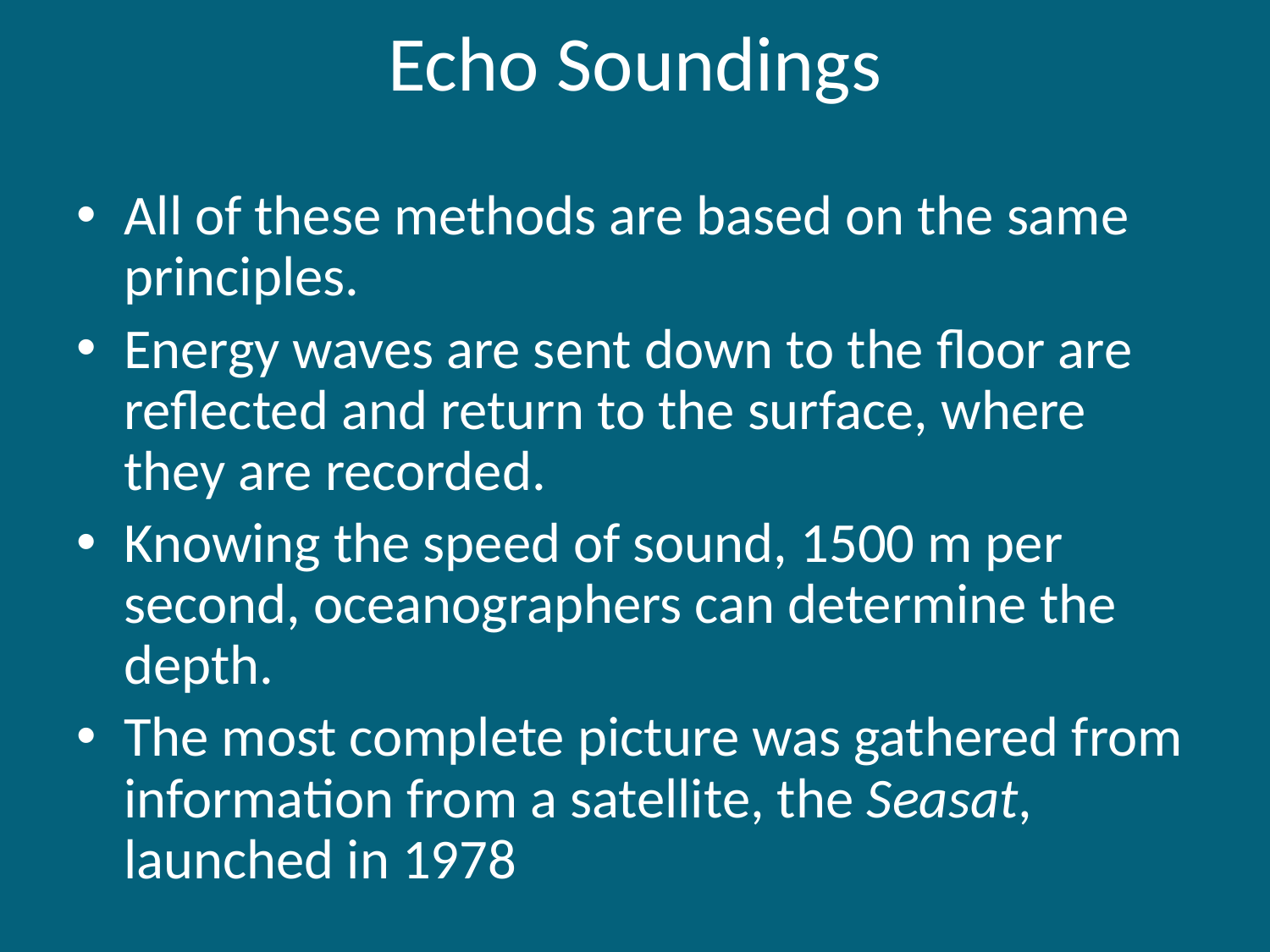

# Echo Soundings
All of these methods are based on the same principles.
Energy waves are sent down to the floor are reflected and return to the surface, where they are recorded.
Knowing the speed of sound, 1500 m per second, oceanographers can determine the depth.
The most complete picture was gathered from information from a satellite, the Seasat, launched in 1978